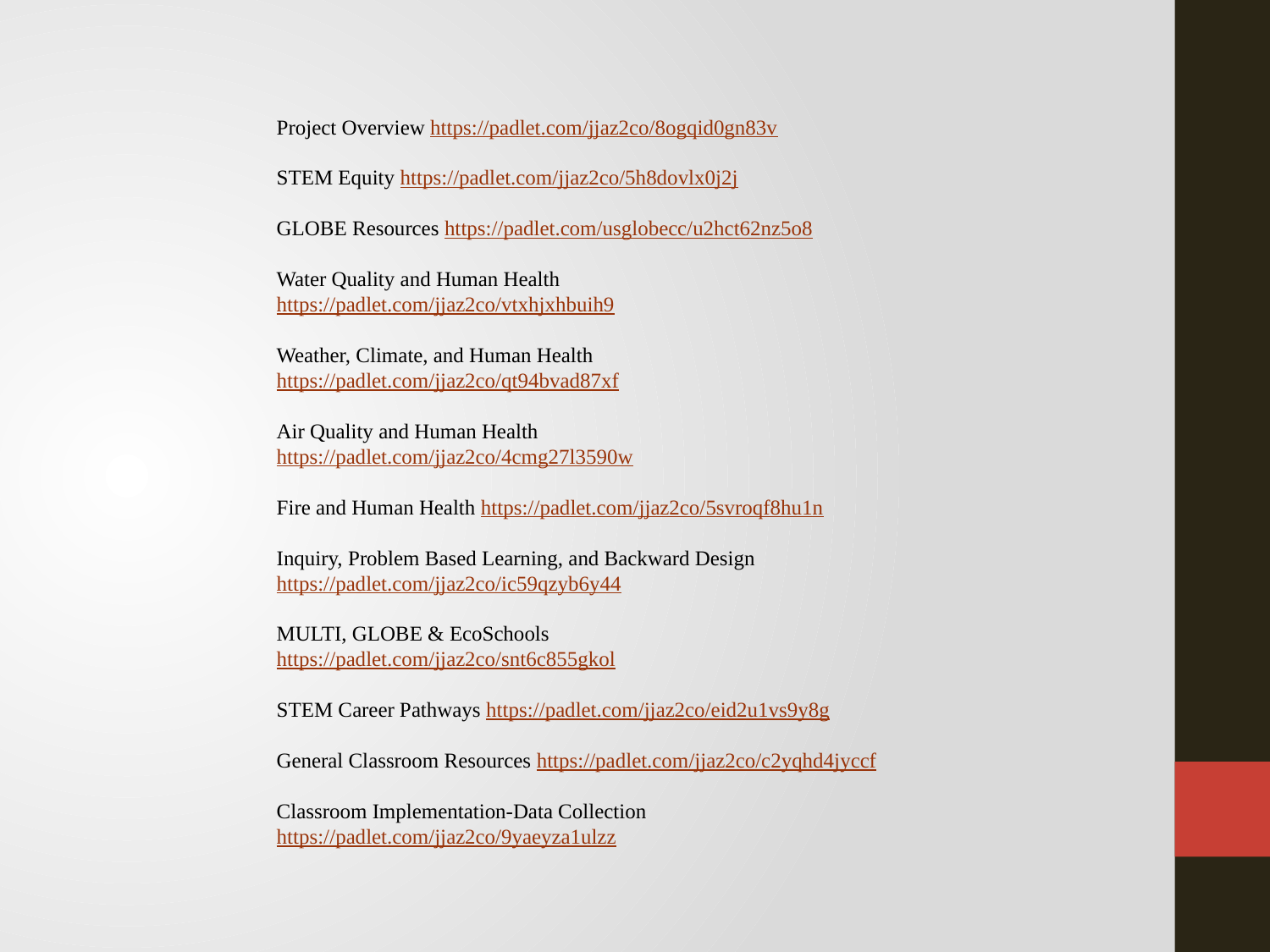

Project Overview https://padlet.com/jjaz2co/8ogqid0gn83v

STEM Equity https://padlet.com/jjaz2co/5h8dovlx0j2j

GLOBE Resources https://padlet.com/usglobecc/u2hct62nz5o8

Water Quality and Human Health https://padlet.com/jjaz2co/vtxhjxhbuih9

Weather, Climate, and Human Health https://padlet.com/jjaz2co/qt94bvad87xf

Air Quality and Human Health https://padlet.com/jjaz2co/4cmg27l3590w

Fire and Human Health https://padlet.com/jjaz2co/5svroqf8hu1n

Inquiry, Problem Based Learning, and Backward Design https://padlet.com/jjaz2co/ic59qzyb6y44

MULTI, GLOBE & EcoSchools https://padlet.com/jjaz2co/snt6c855gkol

STEM Career Pathways https://padlet.com/jjaz2co/eid2u1vs9y8g

General Classroom Resources https://padlet.com/jjaz2co/c2yqhd4jyccf

Classroom Implementation-Data Collection https://padlet.com/jjaz2co/9yaeyza1ulzz